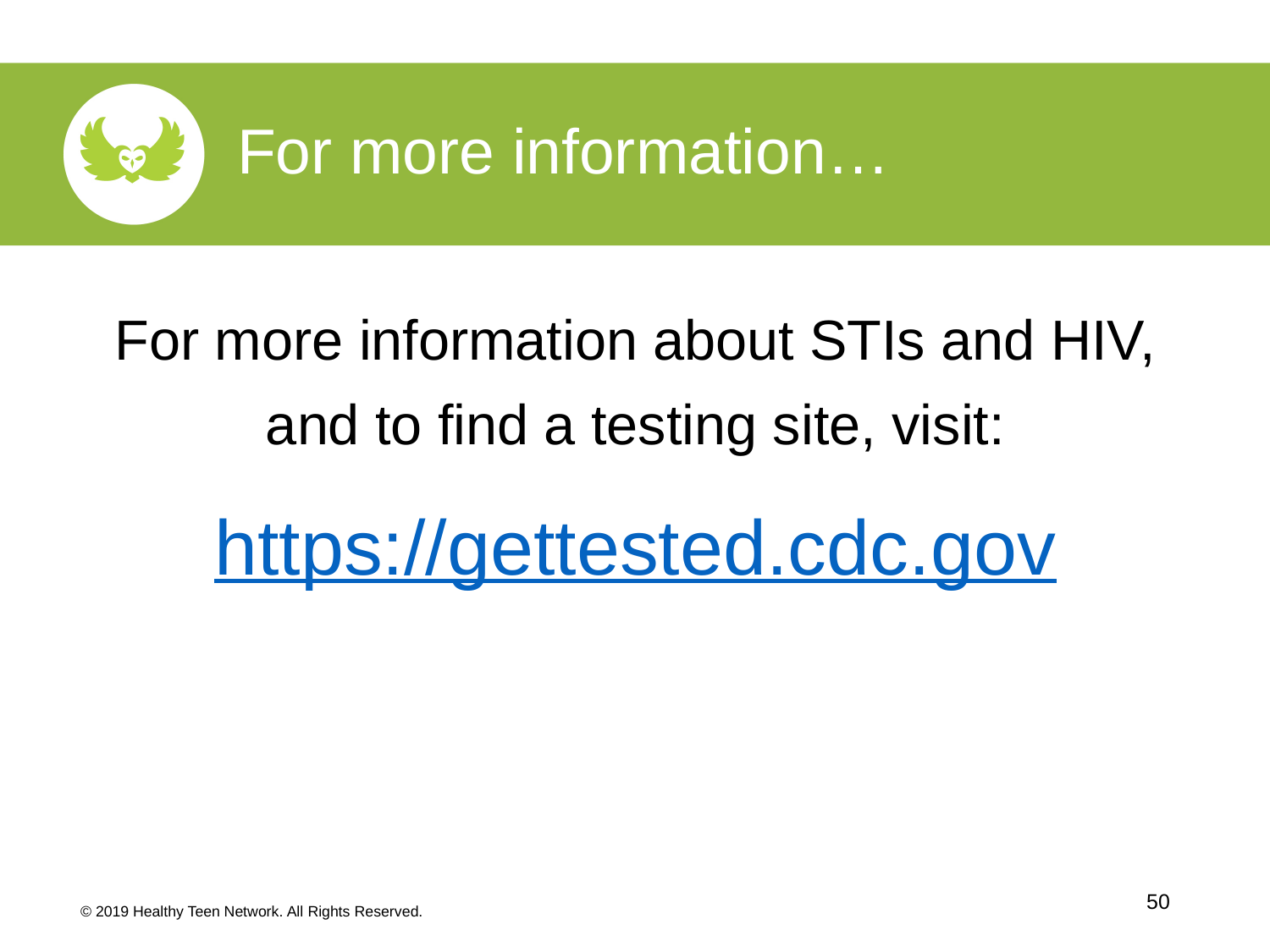

For more information…
For more information about STIs and HIV, and to find a testing site, visit:
https://gettested.cdc.gov